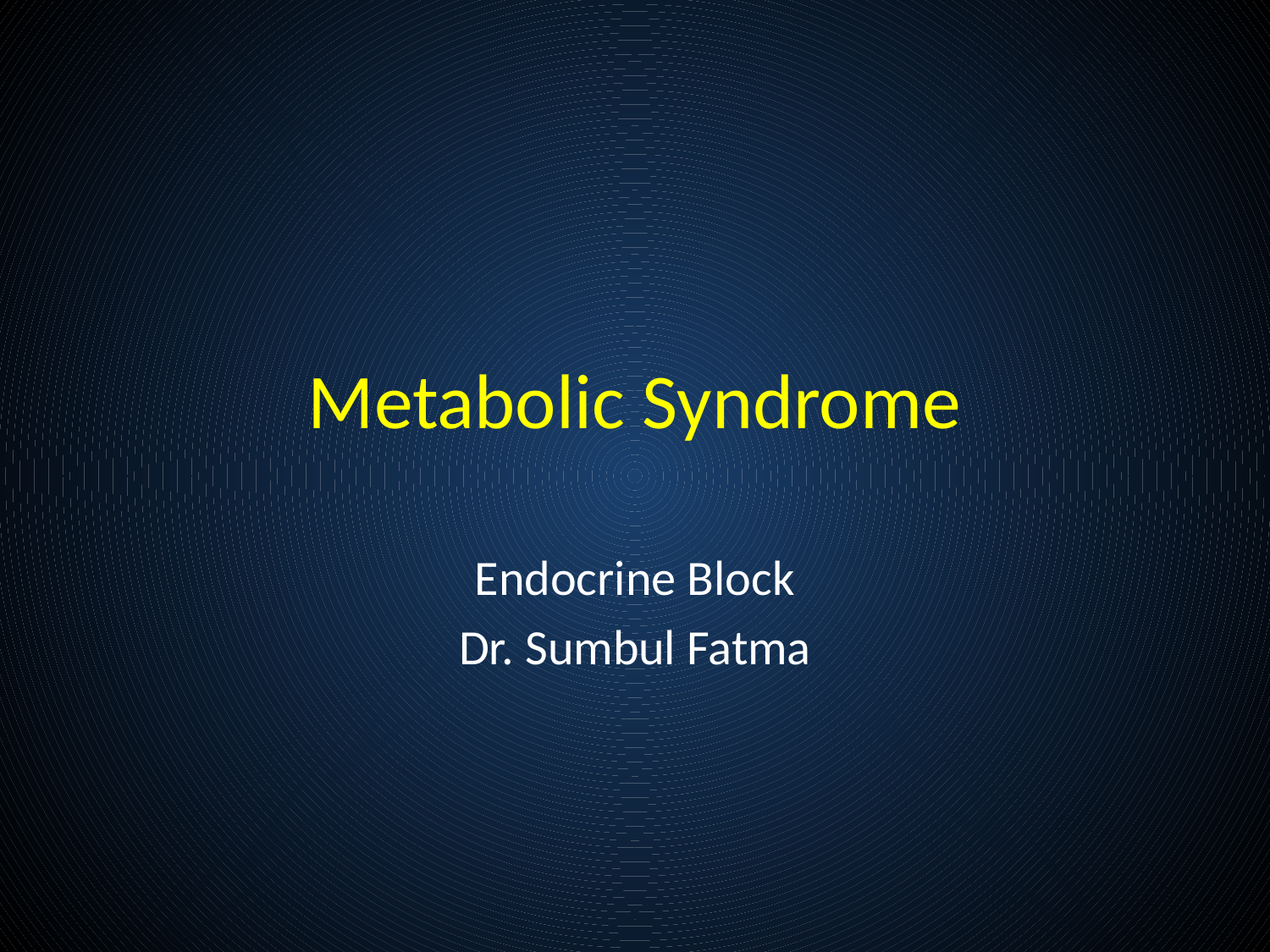

# Metabolic Syndrome
Endocrine Block
Dr. Sumbul Fatma